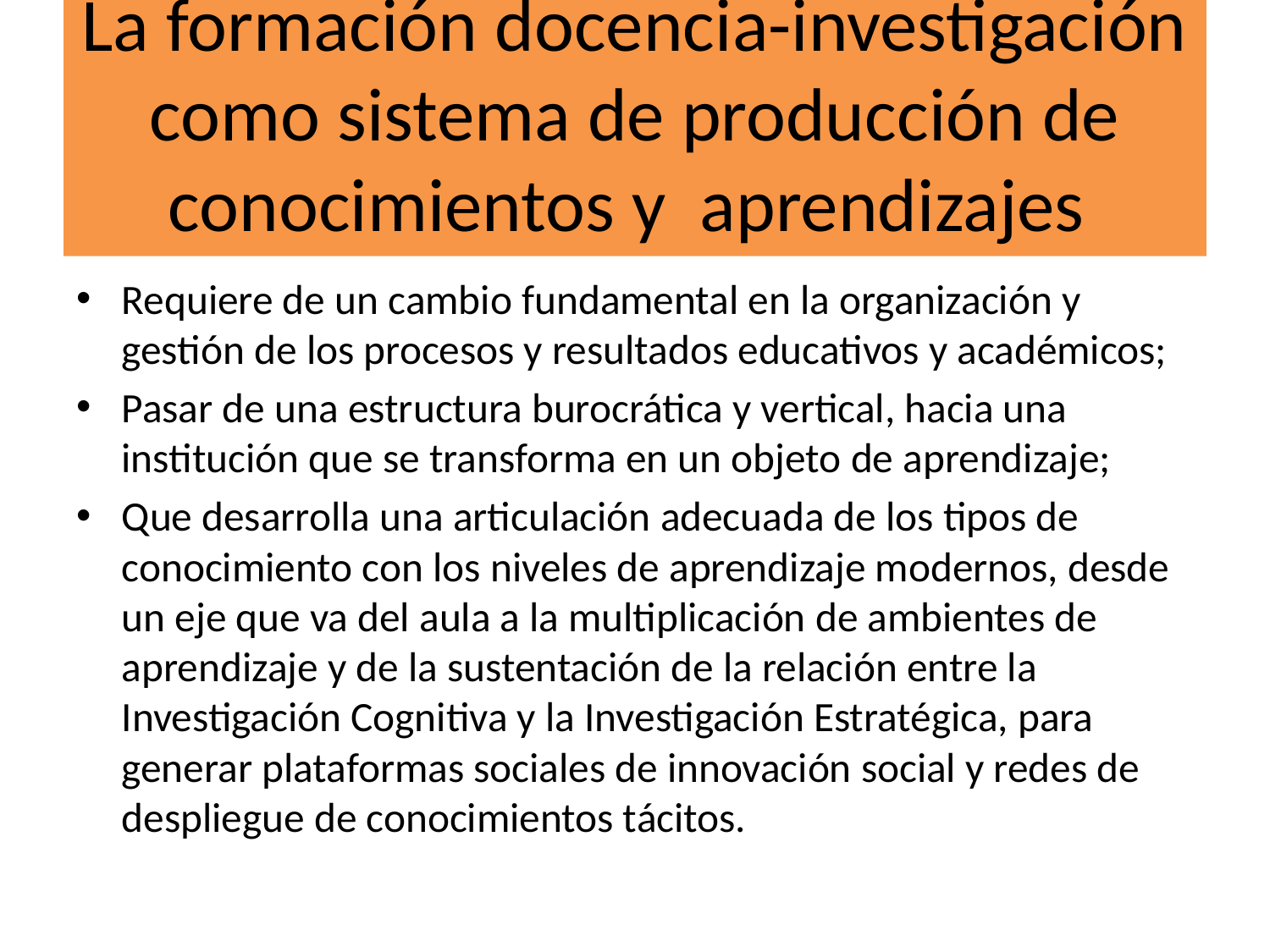

# La formación docencia-investigación como sistema de producción de conocimientos y  aprendizajes
Requiere de un cambio fundamental en la organización y gestión de los procesos y resultados educativos y académicos;
Pasar de una estructura burocrática y vertical, hacia una institución que se transforma en un objeto de aprendizaje;
Que desarrolla una articulación adecuada de los tipos de conocimiento con los niveles de aprendizaje modernos, desde un eje que va del aula a la multiplicación de ambientes de aprendizaje y de la sustentación de la relación entre la Investigación Cognitiva y la Investigación Estratégica, para generar plataformas sociales de innovación social y redes de despliegue de conocimientos tácitos.